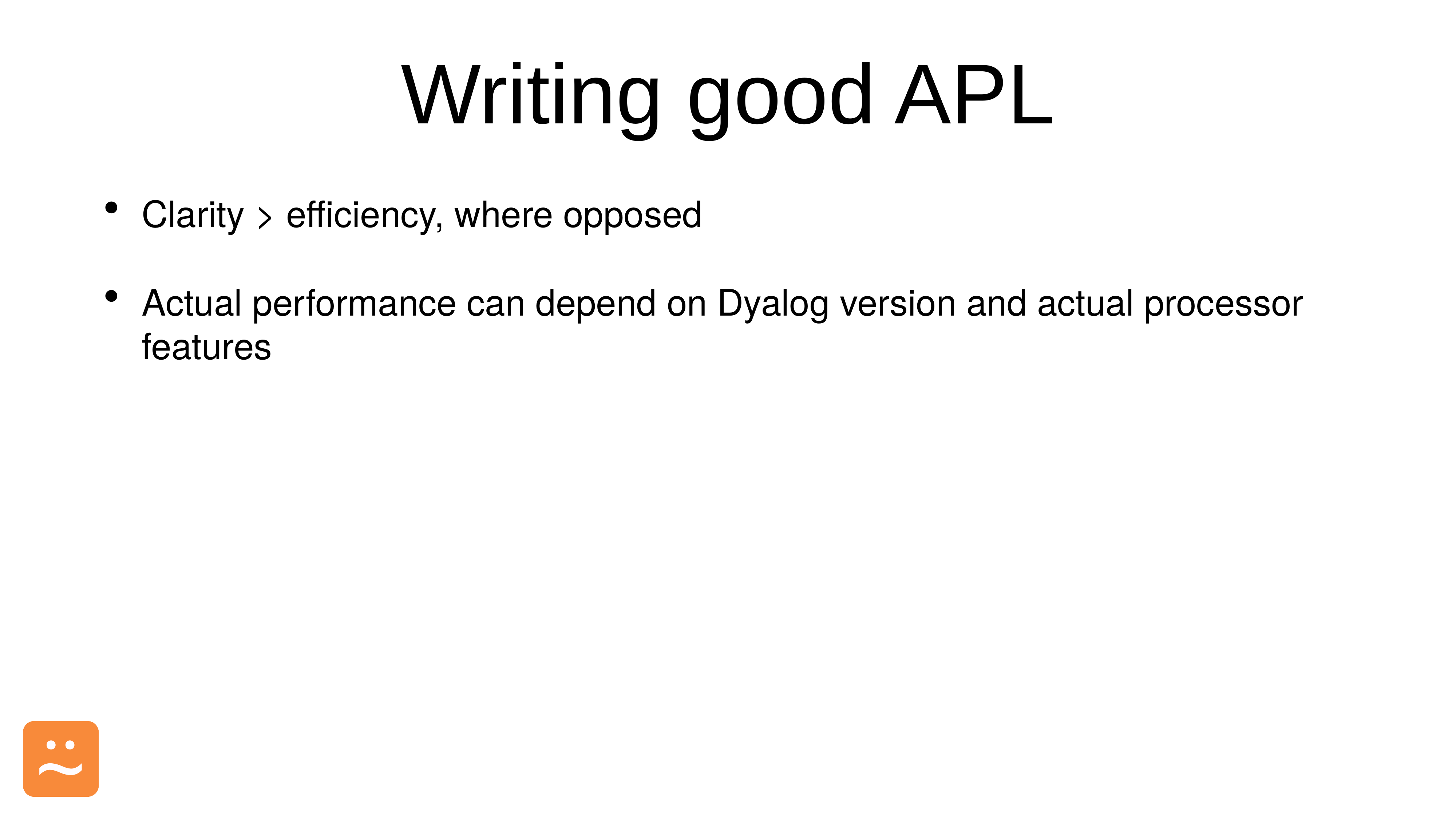

# Writing good APL
Clarity > efficiency, where opposed
Actual performance can depend on Dyalog version and actual processor features
⍨